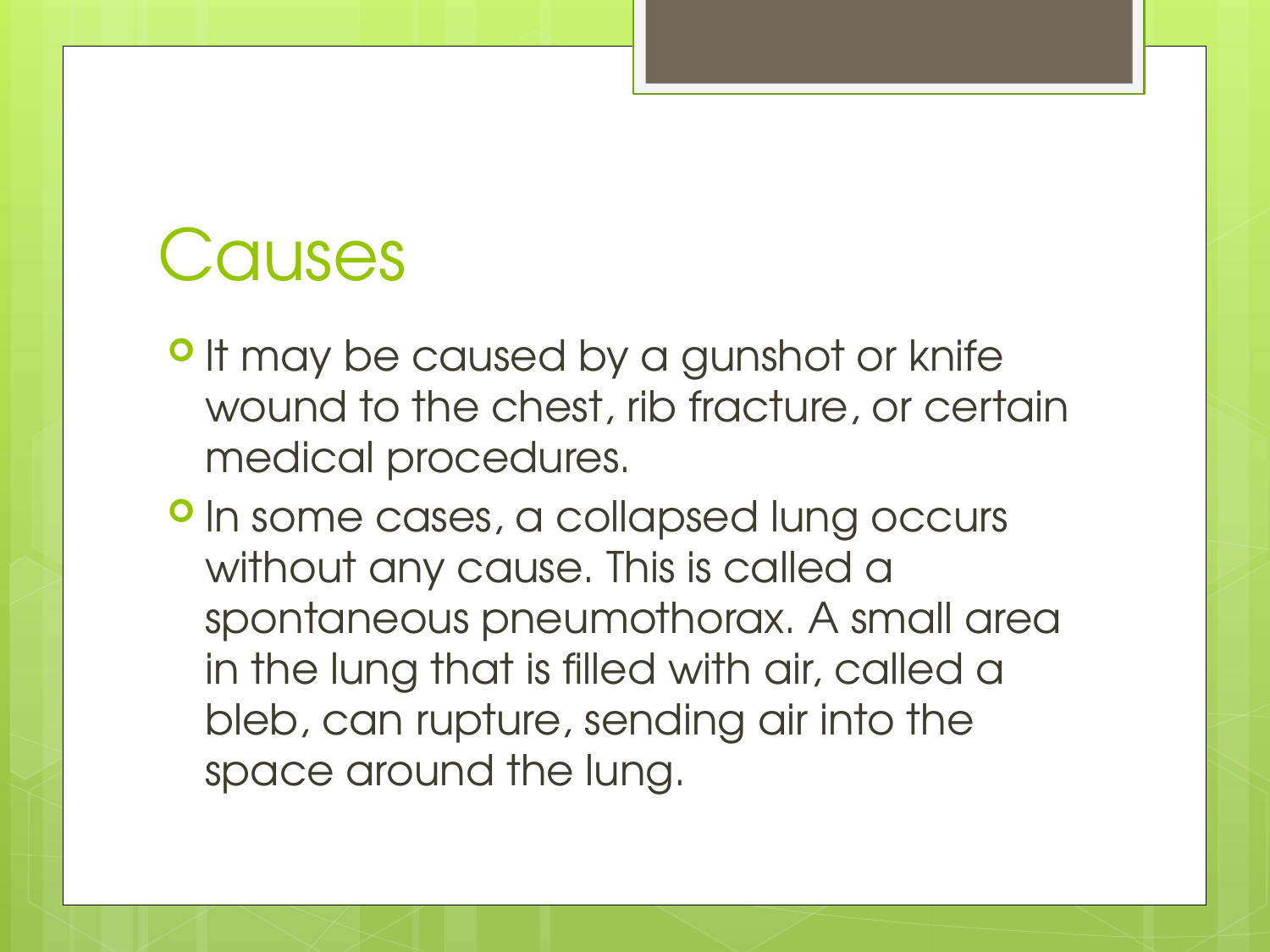

# Causes
It may be caused by a gunshot or knife wound to the chest, rib fracture, or certain medical procedures.
In some cases, a collapsed lung occurs without any cause. This is called a spontaneous pneumothorax. A small area in the lung that is filled with air, called a bleb, can rupture, sending air into the space around the lung.